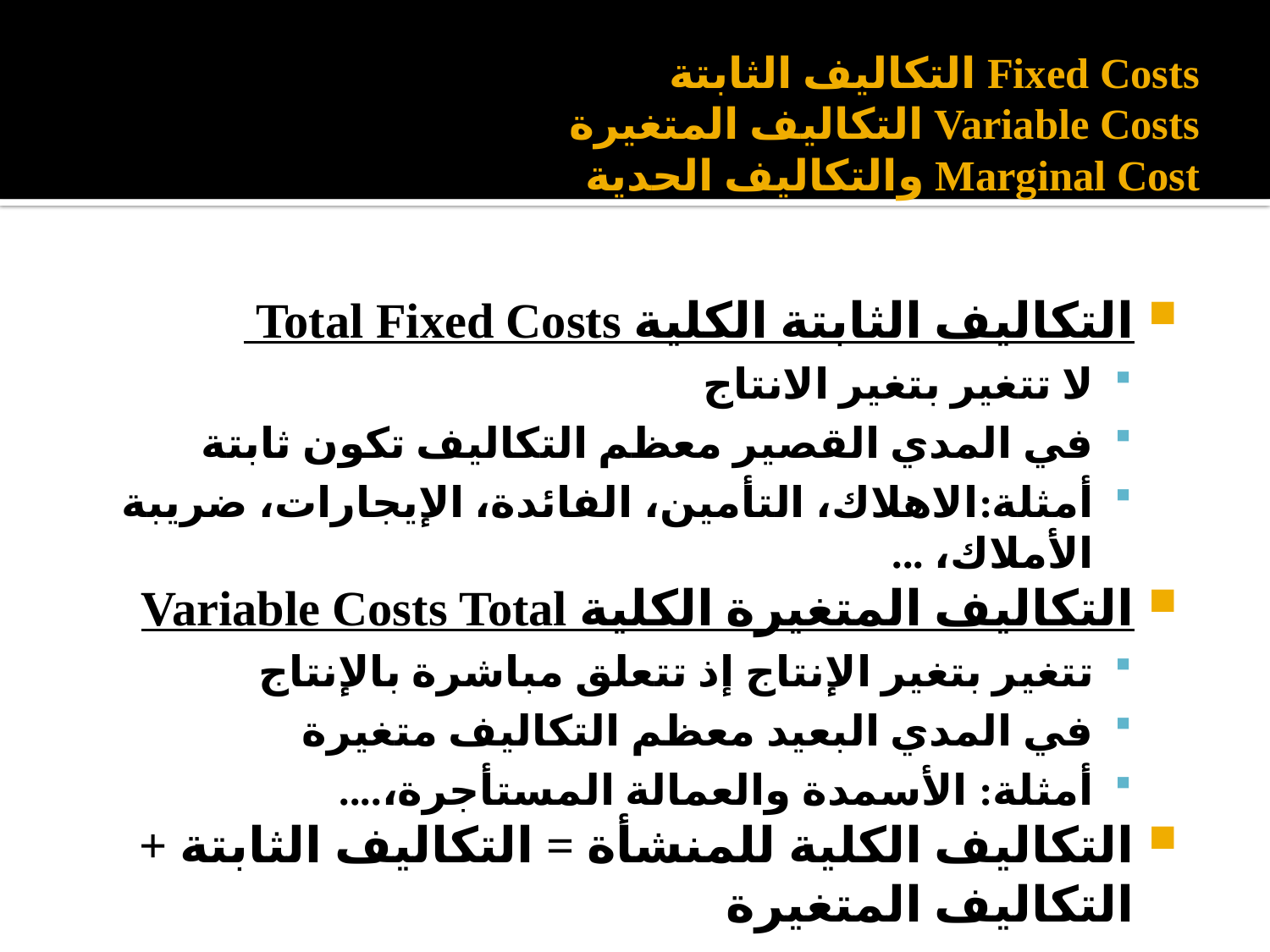

# Fixed Costs التكاليف الثابتة Variable Costs التكاليف المتغيرة Marginal Cost والتكاليف الحدية
التكاليف الثابتة الكلية Total Fixed Costs
لا تتغير بتغير الانتاج
في المدي القصير معظم التكاليف تكون ثابتة
أمثلة:الاهلاك، التأمين، الفائدة، الإيجارات، ضريبة الأملاك، ...
التكاليف المتغيرة الكلية Variable Costs Total
تتغير بتغير الإنتاج إذ تتعلق مباشرة بالإنتاج
في المدي البعيد معظم التكاليف متغيرة
أمثلة: الأسمدة والعمالة المستأجرة،....
التكاليف الكلية للمنشأة = التكاليف الثابتة + التكاليف المتغيرة